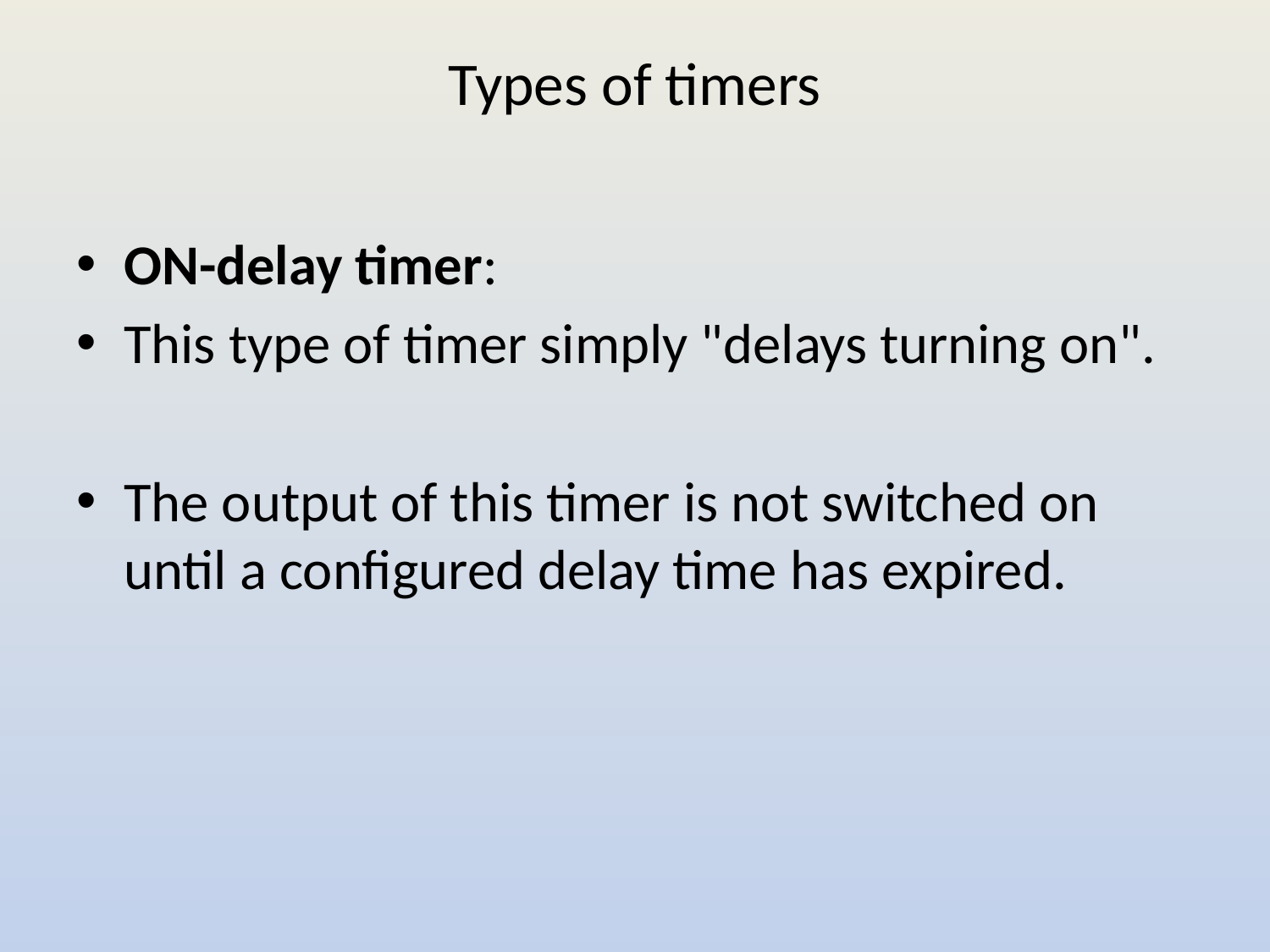

# Types of timers
ON-delay timer:
This type of timer simply "delays turning on".

The output of this timer is not switched on until a configured delay time has expired.